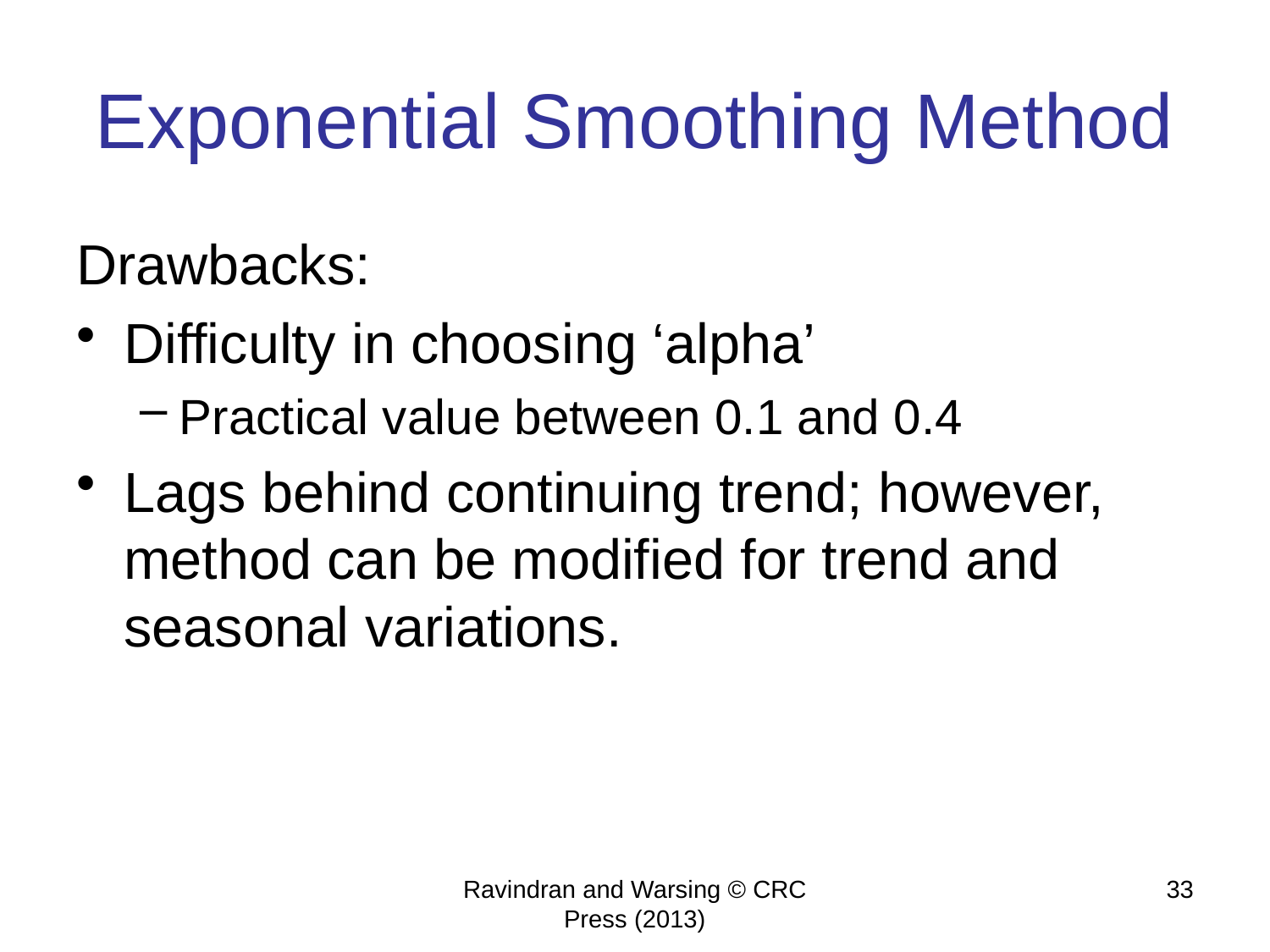

# Exponential Smoothing Method
Drawbacks:
Difficulty in choosing ‘alpha’
Practical value between 0.1 and 0.4
Lags behind continuing trend; however, method can be modified for trend and seasonal variations.
Ravindran and Warsing © CRC Press (2013)
33